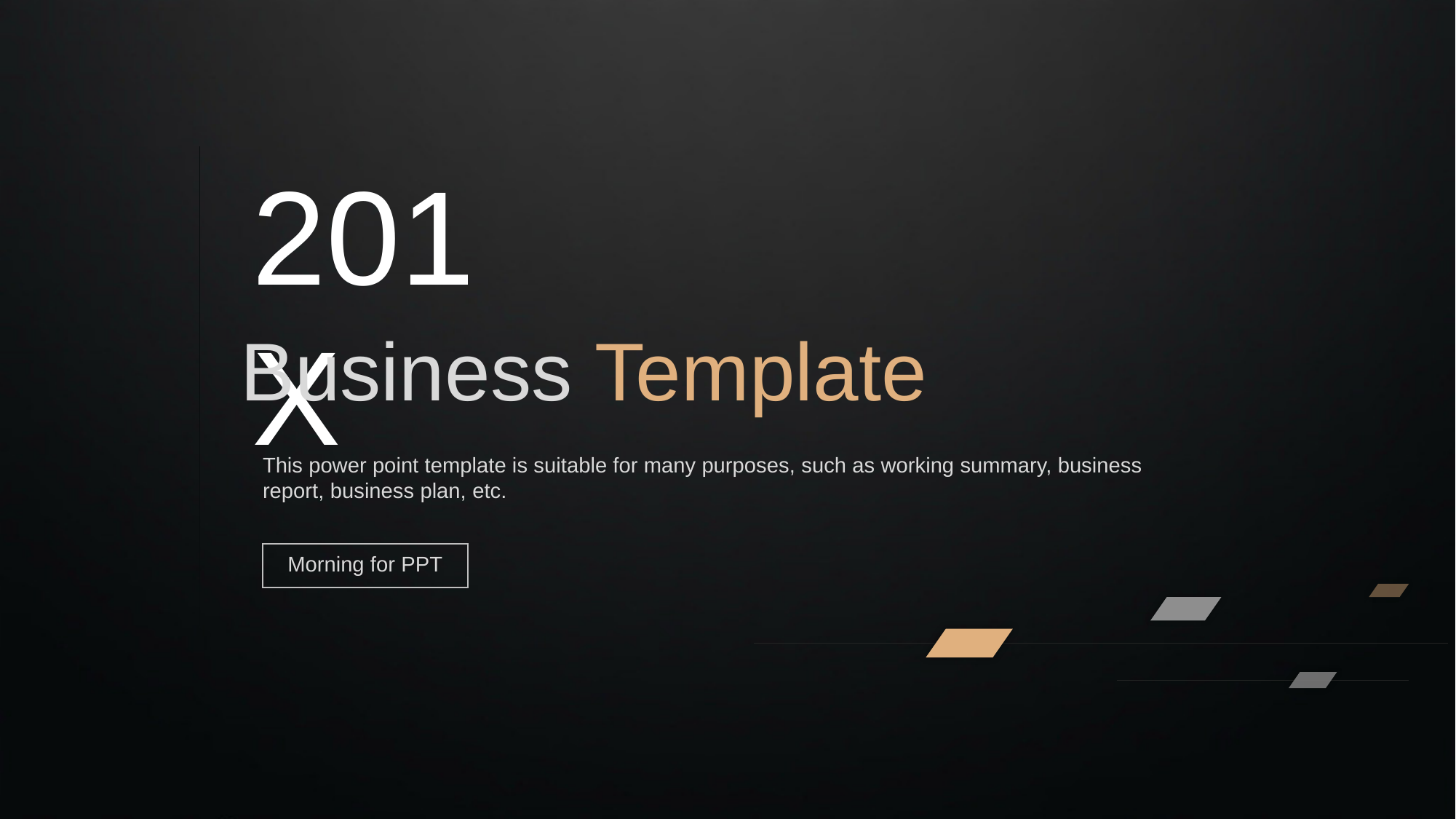

201X
Business Template
This power point template is suitable for many purposes, such as working summary, business report, business plan, etc.

Morning for PPT